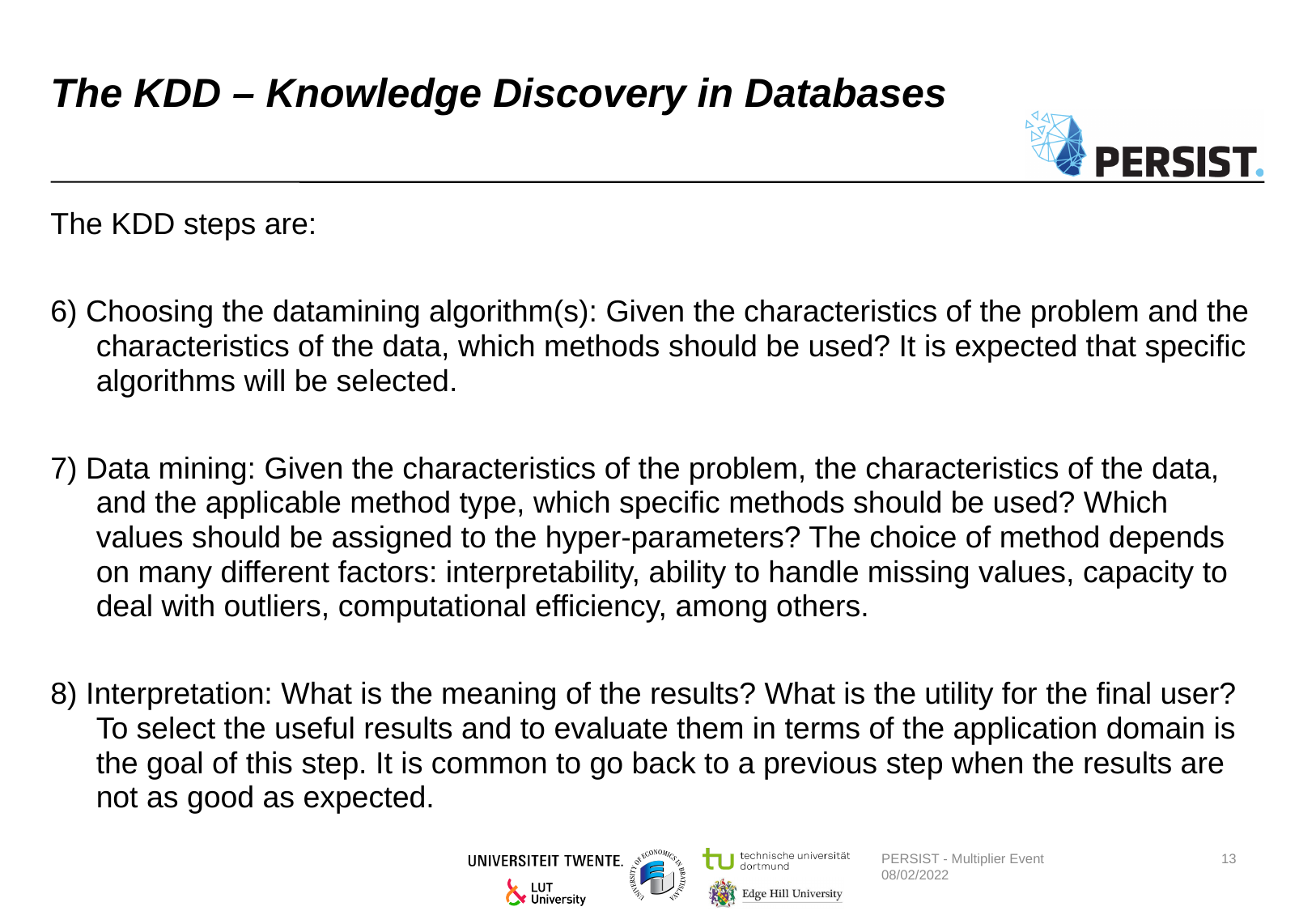

# The KDD – Knowledge Discovery in Databases

The KDD steps are:

6) Choosing the datamining algorithm(s): Given the characteristics of the problem and the characteristics of the data, which methods should be used? It is expected that specific algorithms will be selected.

7) Data mining: Given the characteristics of the problem, the characteristics of the data, and the applicable method type, which specific methods should be used? Which values should be assigned to the hyper-parameters? The choice of method depends on many different factors: interpretability, ability to handle missing values, capacity to deal with outliers, computational efficiency, among others.

8) Interpretation: What is the meaning of the results? What is the utility for the final user? To select the useful results and to evaluate them in terms of the application domain is the goal of this step. It is common to go back to a previous step when the results are not as good as expected.